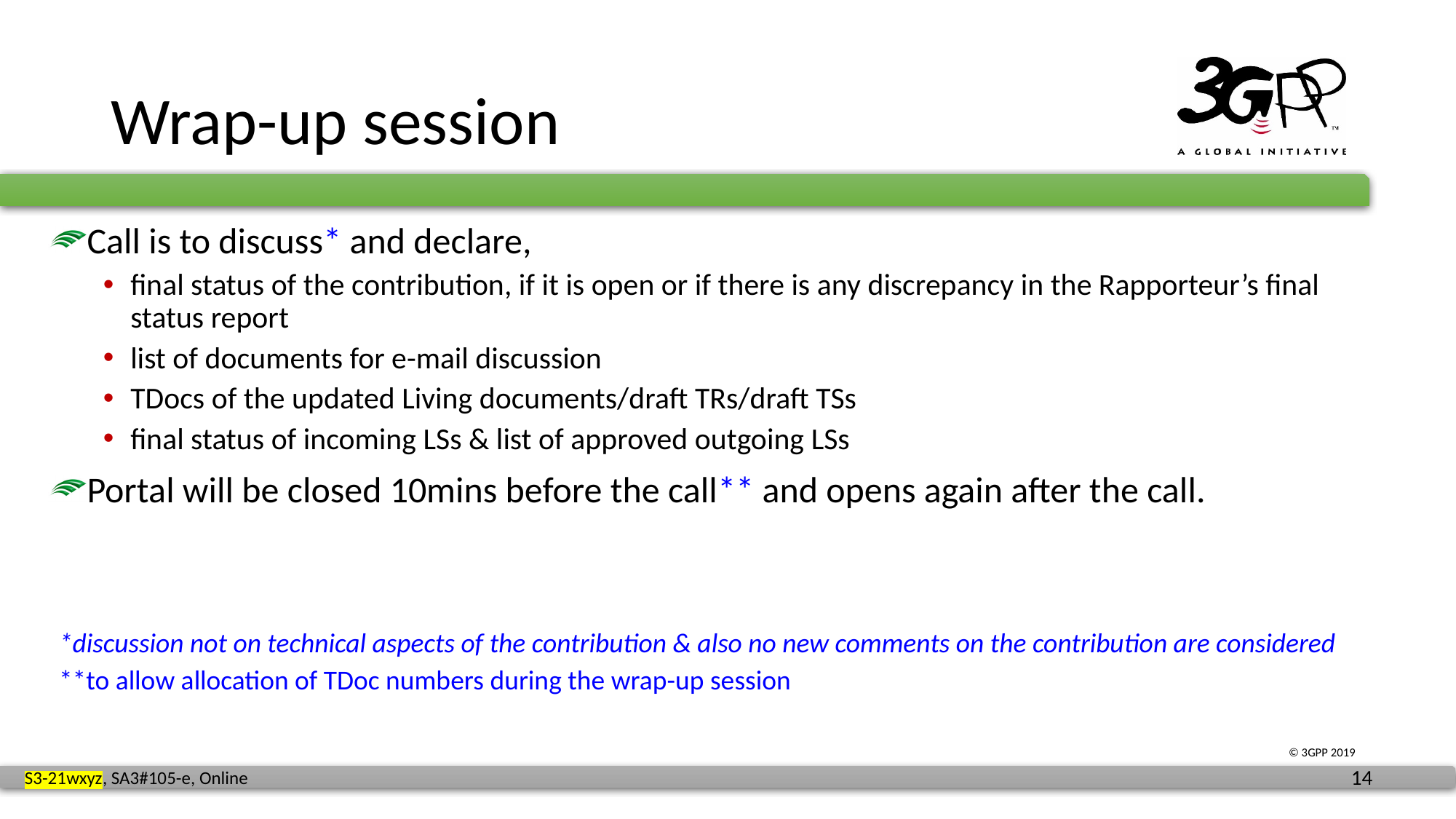

# Wrap-up session
Call is to discuss* and declare,
final status of the contribution, if it is open or if there is any discrepancy in the Rapporteur’s final status report
list of documents for e-mail discussion
TDocs of the updated Living documents/draft TRs/draft TSs
final status of incoming LSs & list of approved outgoing LSs
Portal will be closed 10mins before the call** and opens again after the call.

*discussion not on technical aspects of the contribution & also no new comments on the contribution are considered
**to allow allocation of TDoc numbers during the wrap-up session